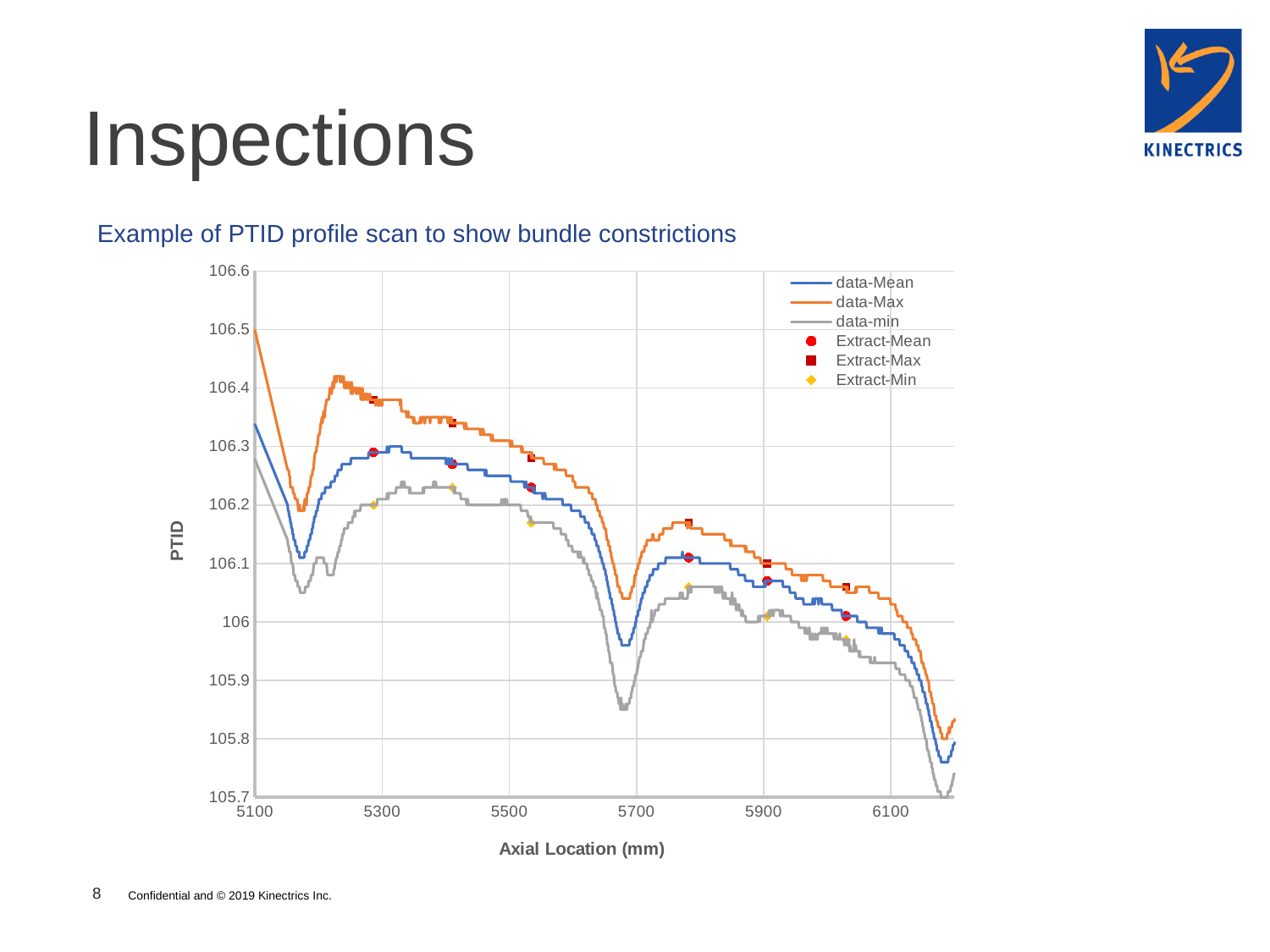

# Inspections
 Example of PTID profile scan to show bundle constrictions

### Chart

| Category |  |  |  |  |  |  |
|---|---|---|---|---|---|---|